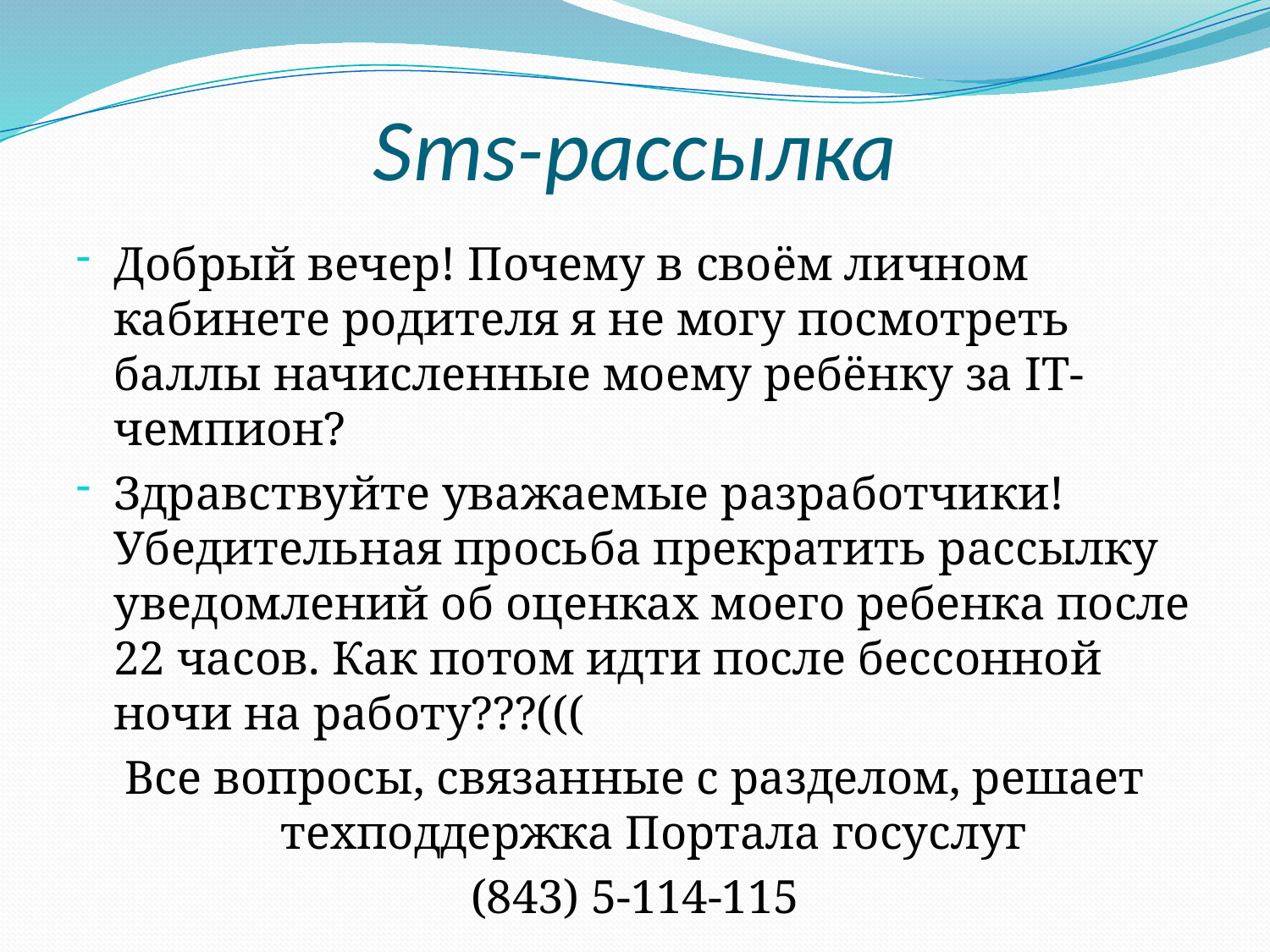

# Sms-рассылка
Добрый вечер! Почему в своём личном кабинете родителя я не могу посмотреть баллы начисленные моему ребёнку за IT-чемпион?
Здравствуйте уважаемые разработчики! Убедительная просьба прекратить рассылку уведомлений об оценках моего ребенка после 22 часов. Как потом идти после бессонной ночи на работу???(((
Все вопросы, связанные с разделом, решает техподдержка Портала госуслуг
(843) 5-114-115